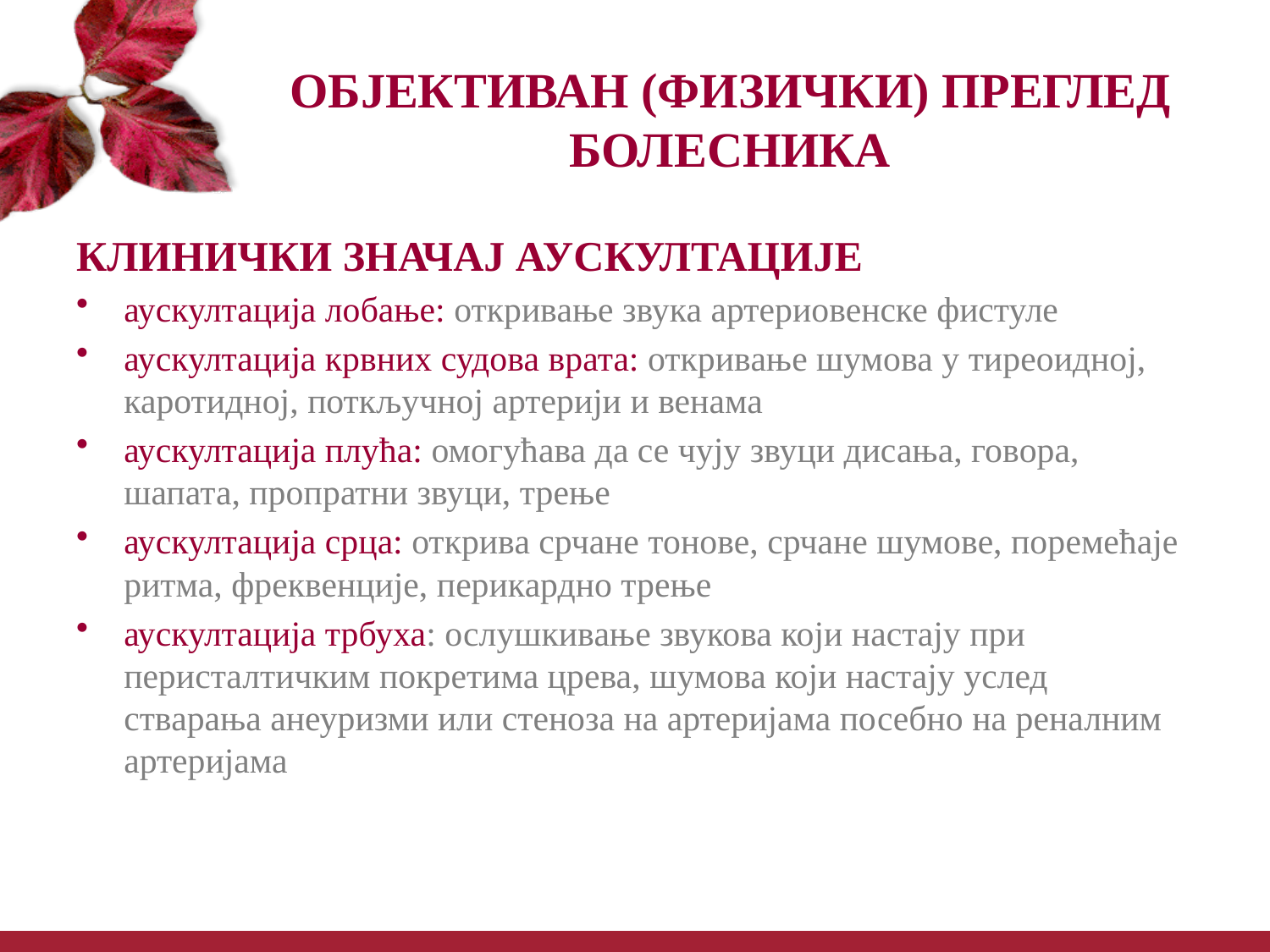

# ОБЈЕКТИВАН (ФИЗИЧКИ) ПРЕГЛЕД БОЛЕСНИКА
КЛИНИЧКИ ЗНАЧАЈ АУСКУЛТАЦИЈЕ
аускултација лобање: откривање звука артериовенске фистуле
аускултација крвних судова врата: откривање шумова у тиреоидној, каротидној, поткључној артерији и венама
аускултација плућа: омогућава да се чују звуци дисања, говора, шапата, пропратни звуци, трење
аускултација срца: открива срчане тонове, срчане шумове, поремећаје ритма, фреквенције, перикардно трење
аускултација трбуха: ослушкивање звукова који настају при перисталтичким покретима црева, шумова који настају услед стварања анеуризми или стеноза на артеријама посебно на реналним артеријама